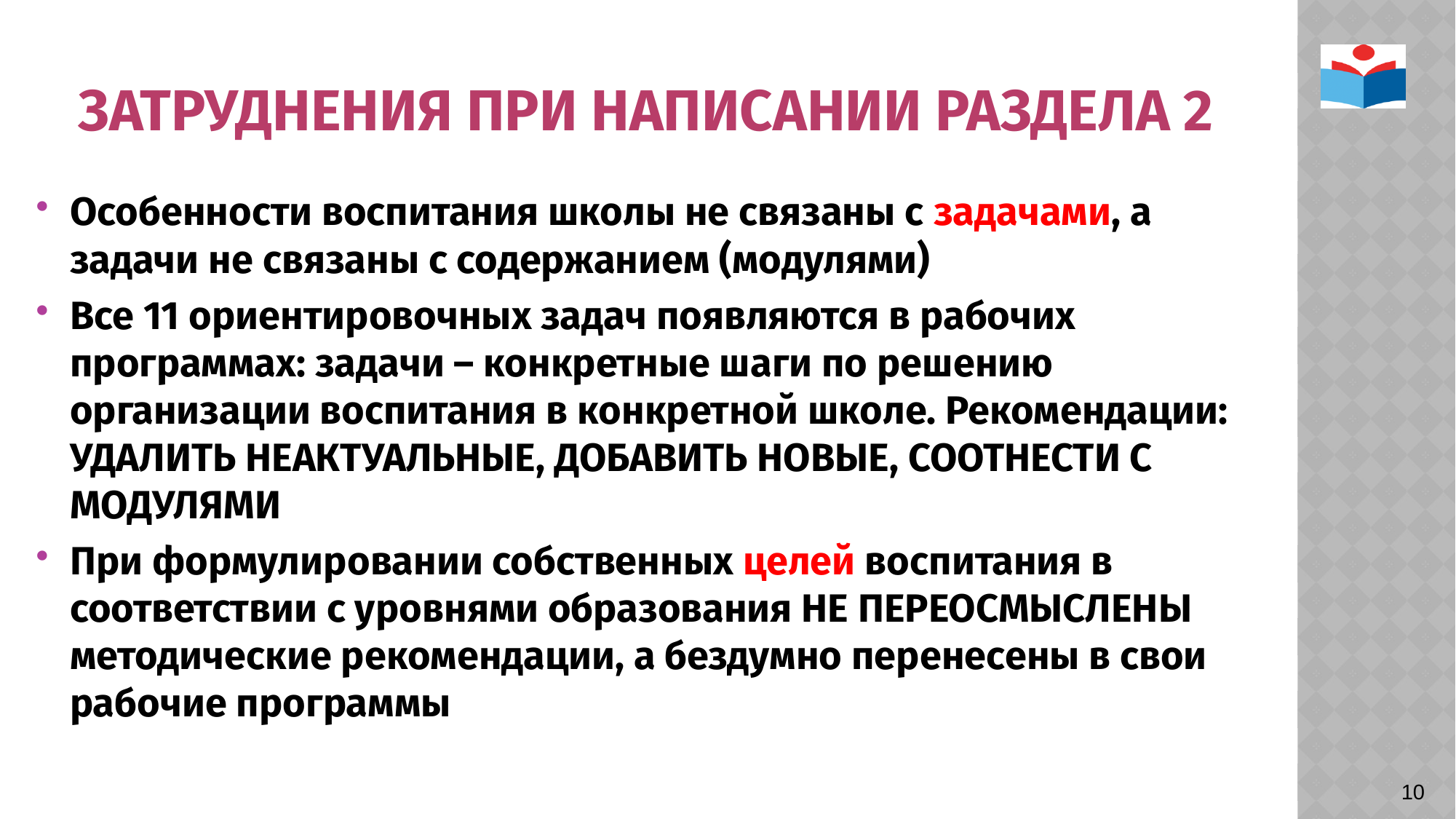

# Затруднения при написании раздела 2
Особенности воспитания школы не связаны с задачами, а задачи не связаны с содержанием (модулями)
Все 11 ориентировочных задач появляются в рабочих программах: задачи – конкретные шаги по решению организации воспитания в конкретной школе. Рекомендации: УДАЛИТЬ НЕАКТУАЛЬНЫЕ, ДОБАВИТЬ НОВЫЕ, СООТНЕСТИ С МОДУЛЯМИ
При формулировании собственных целей воспитания в соответствии с уровнями образования НЕ ПЕРЕОСМЫСЛЕНЫ методические рекомендации, а бездумно перенесены в свои рабочие программы